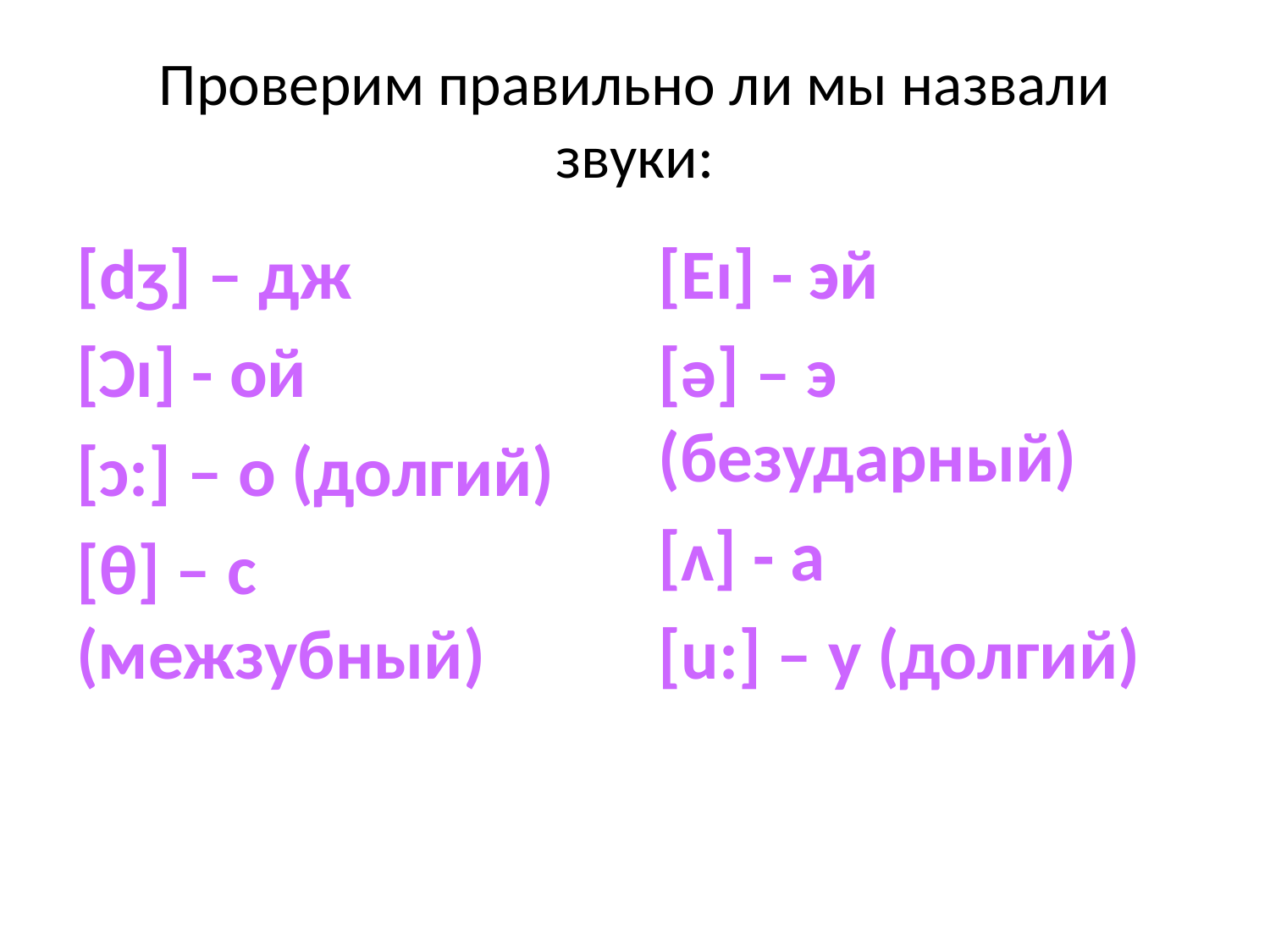

# Проверим правильно ли мы назвали звуки:
[dʒ] – дж
[Ɔı] - ой
[ɔ:] – о (долгий)
[θ] – с (межзубный)

[Eı] - эй
[ə] – э (безударный)
[ʌ] - а
[u:] – у (долгий)